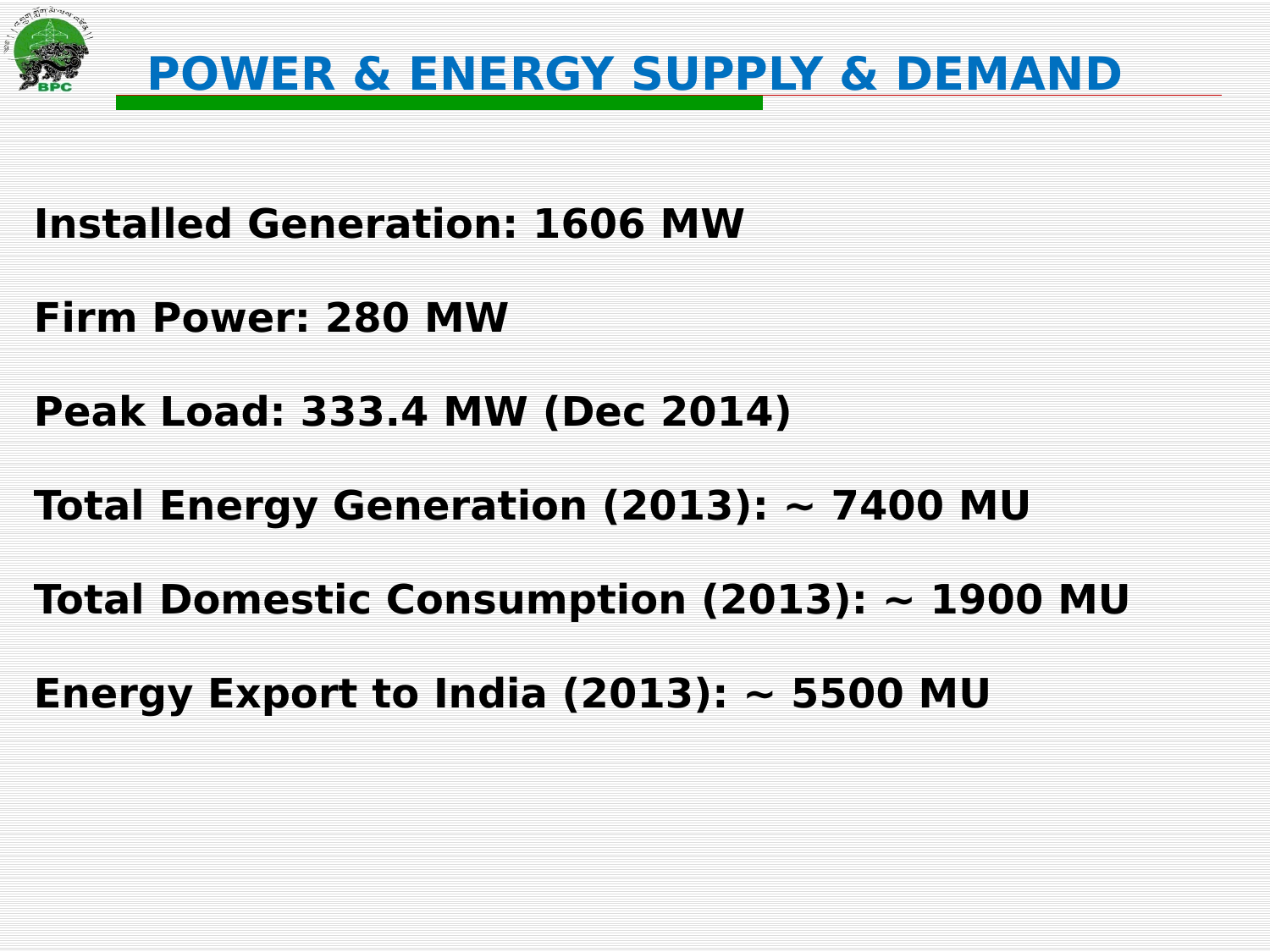

# POWER & ENERGY SUPPLY & DEMAND
Installed Generation: 1606 MW

Firm Power: 280 MW

Peak Load: 333.4 MW (Dec 2014)

Total Energy Generation (2013): ~ 7400 MU

Total Domestic Consumption (2013): ~ 1900 MU

Energy Export to India (2013): ~ 5500 MU